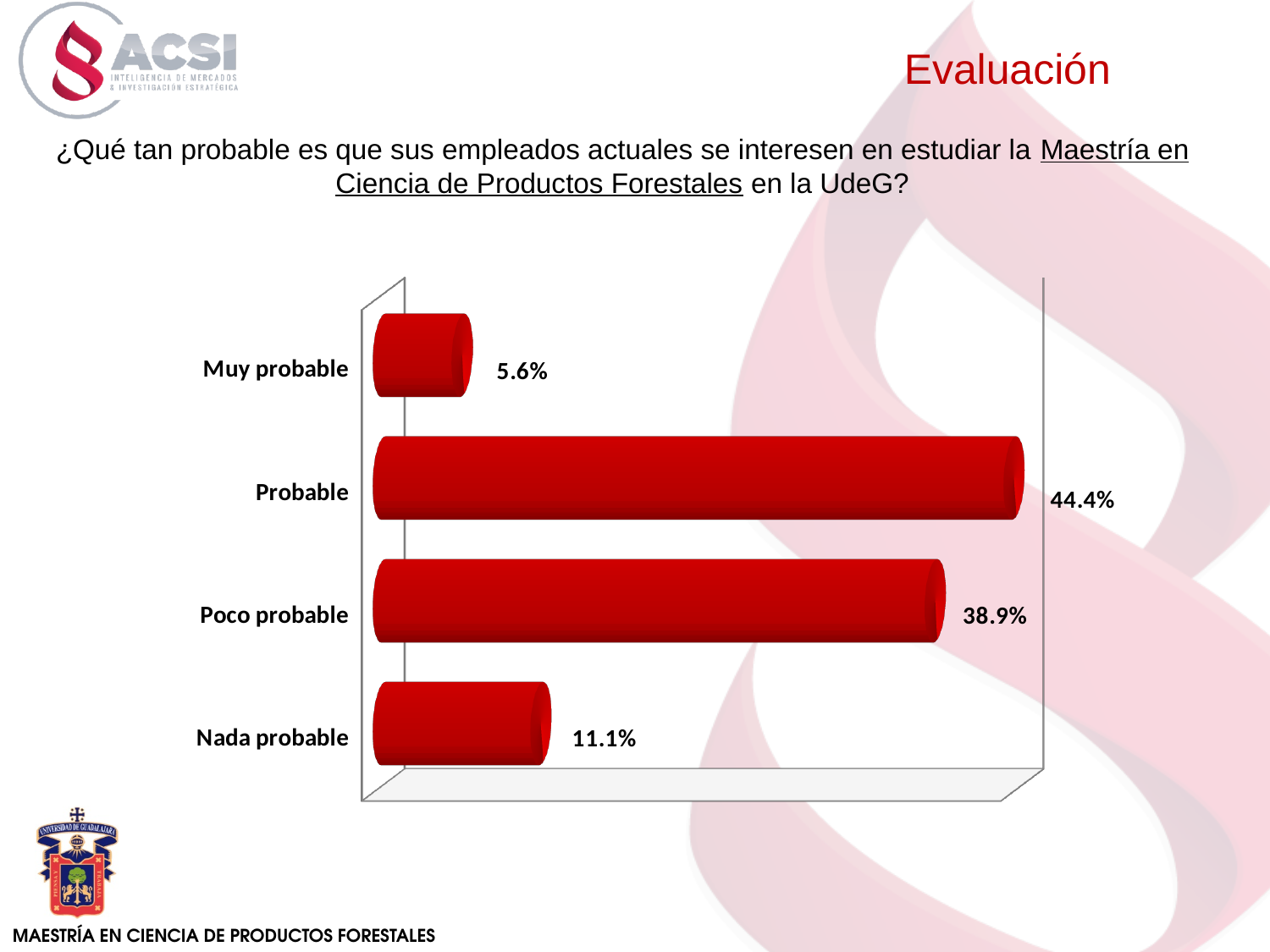

Evaluación
¿Qué tan probable es que sus empleados actuales se interesen en estudiar la Maestría en Ciencia de Productos Forestales en la UdeG?

[unsupported chart]